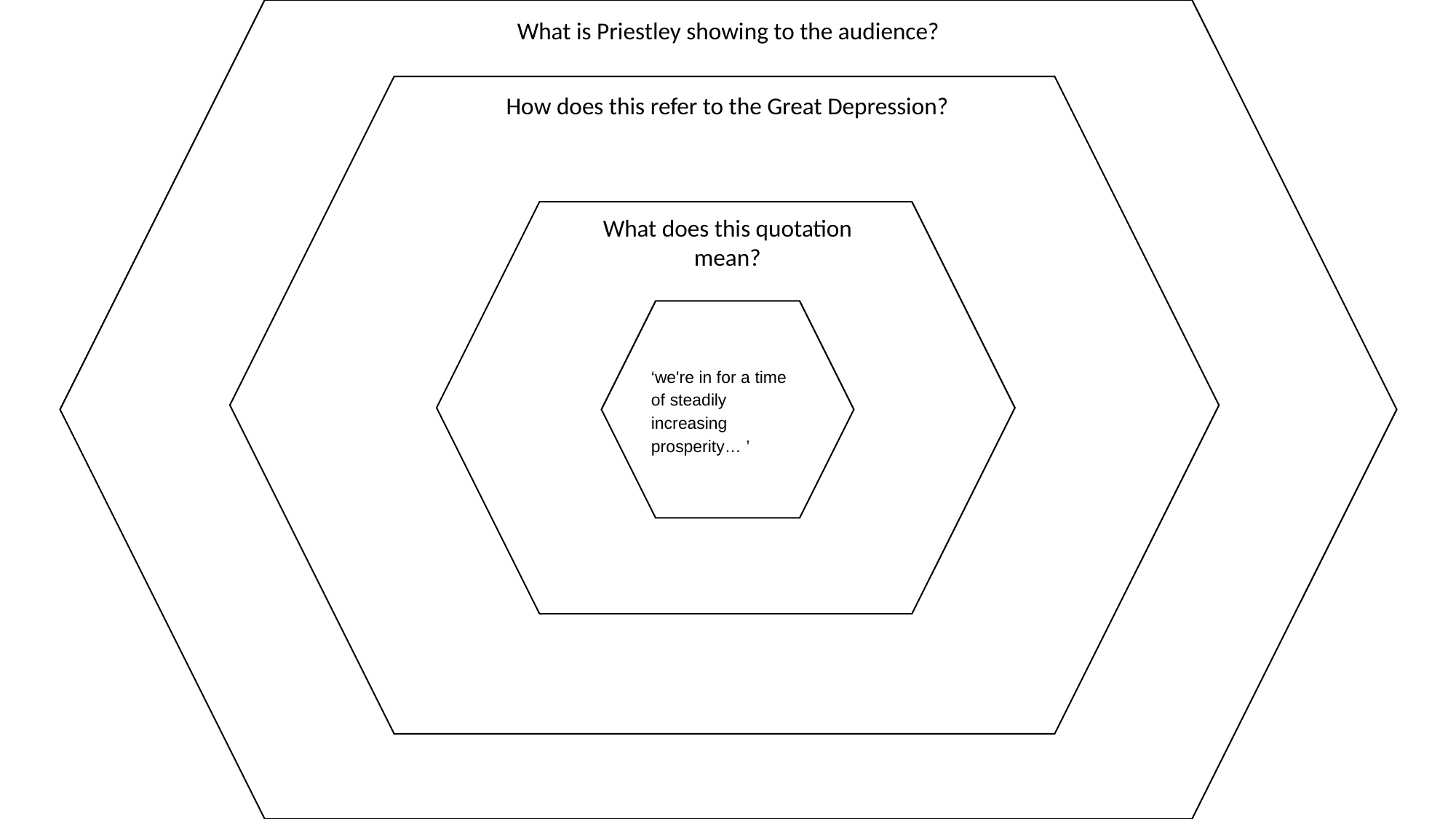

What is Priestley showing to the audience?

How does this refer to the Great Depression?

What does this quotation mean?
‘we're in for a time of steadily increasing prosperity… ’